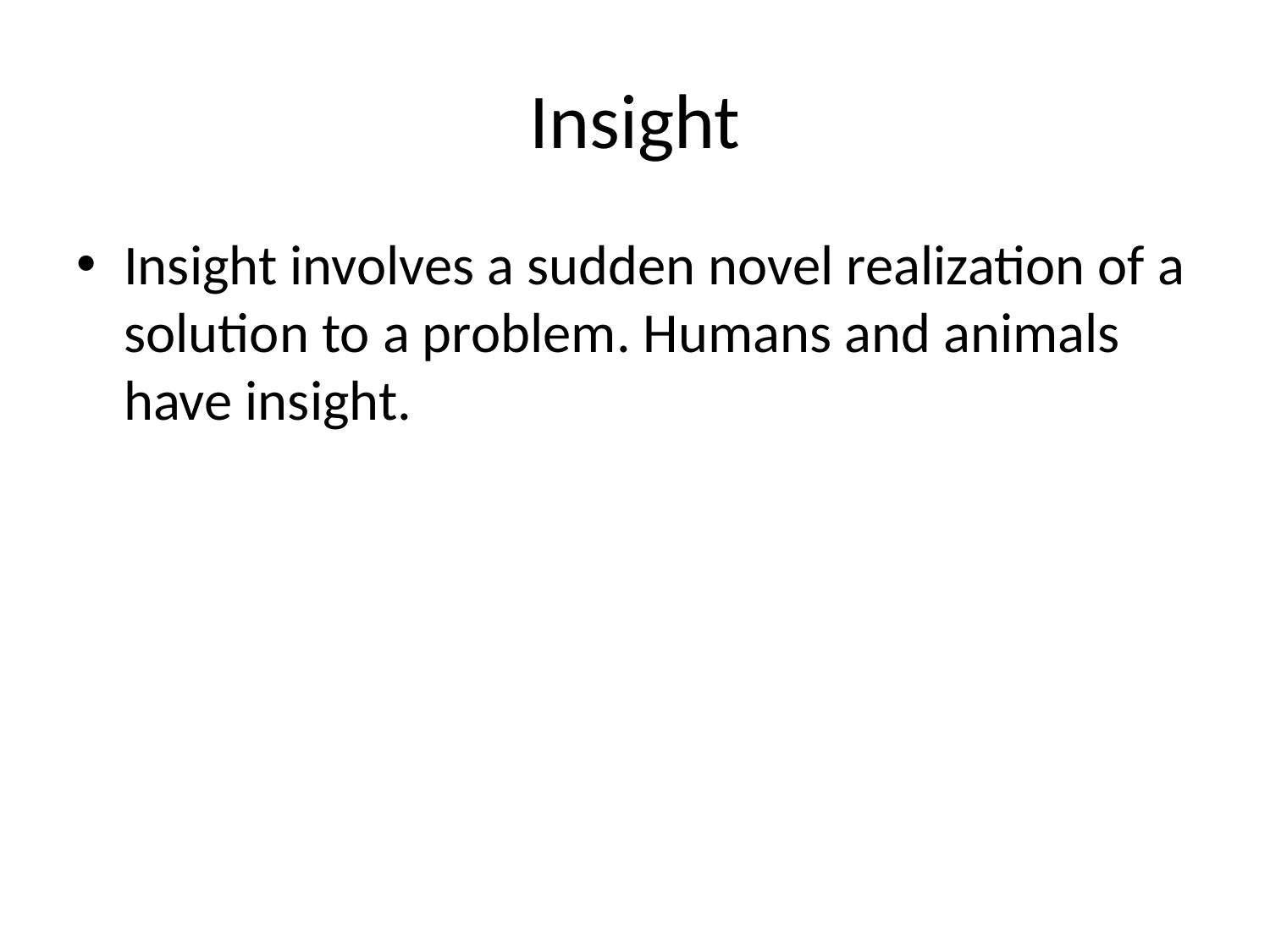

# Insight
Insight involves a sudden novel realization of a solution to a problem. Humans and animals have insight.